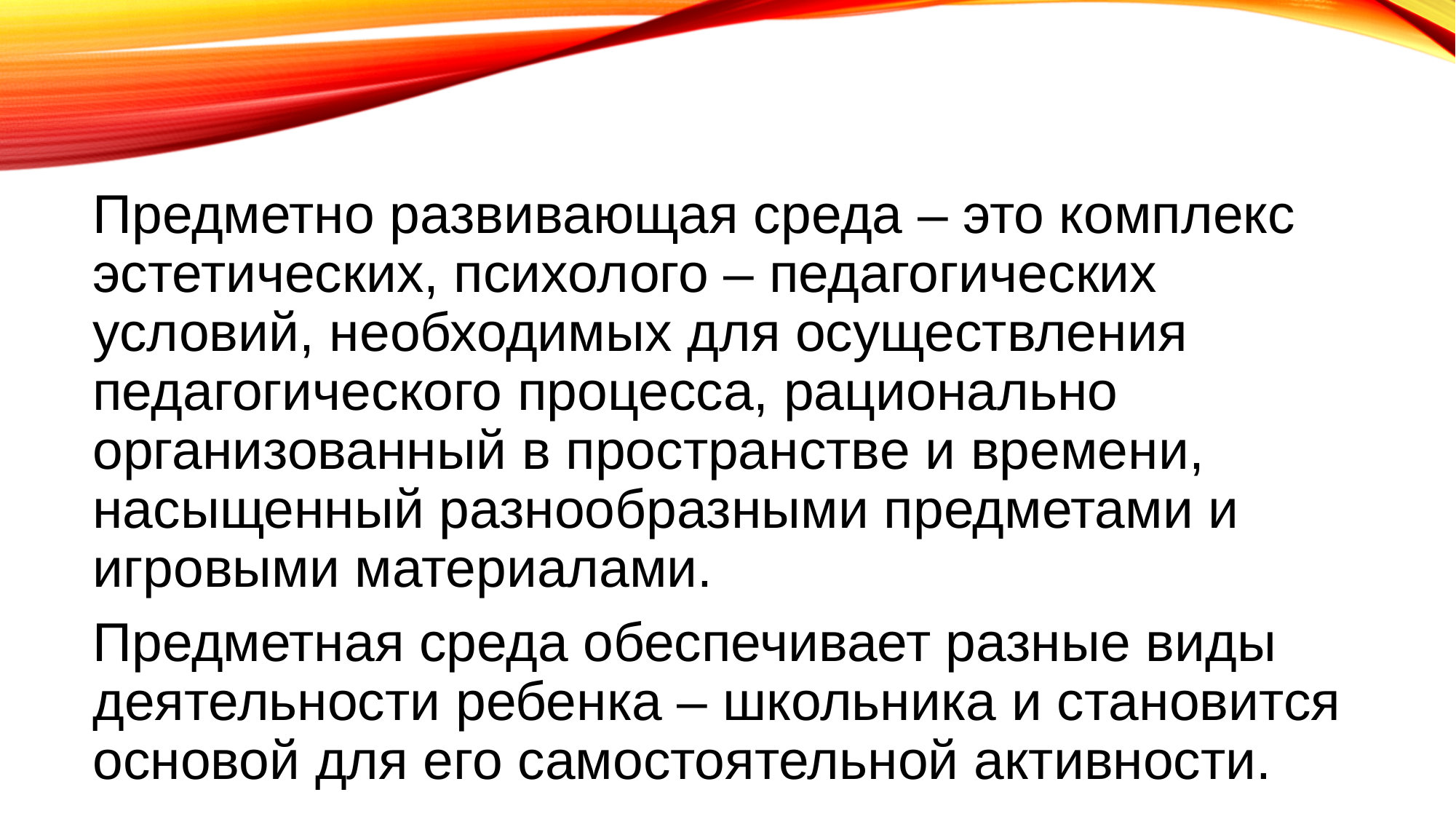

Предметно развивающая среда – это комплекс эстетических, психолого – педагогических условий, необходимых для осуществления педагогического процесса, рационально организованный в пространстве и времени, насыщенный разнообразными предметами и игровыми материалами.
Предметная среда обеспечивает разные виды деятельности ребенка – школьника и становится основой для его самостоятельной активности.